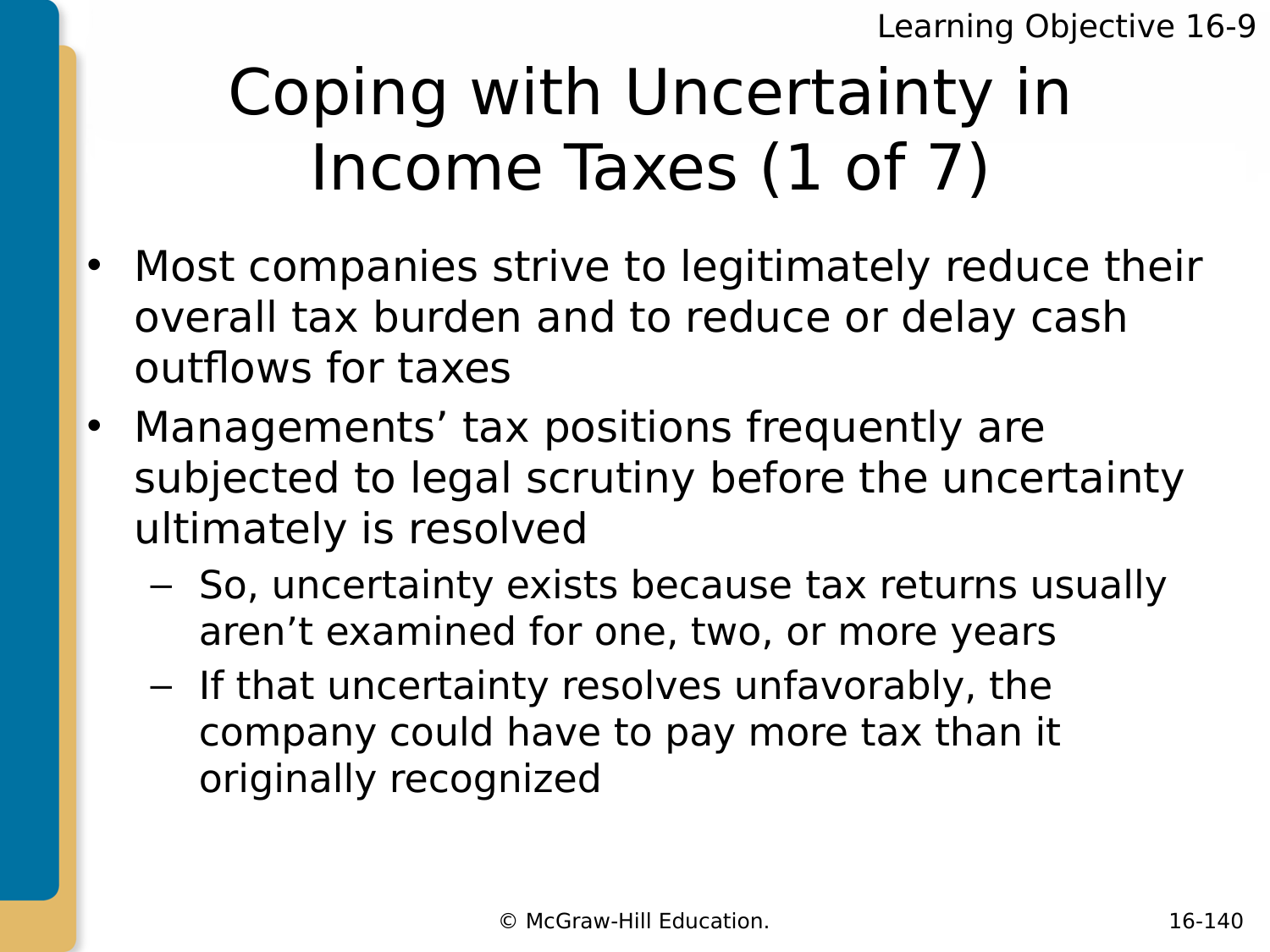

Learning Objective 16-9
# Coping with Uncertainty in Income Taxes (1 of 7)
Most companies strive to legitimately reduce their overall tax burden and to reduce or delay cash outflows for taxes
Managements’ tax positions frequently are subjected to legal scrutiny before the uncertainty ultimately is resolved
So, uncertainty exists because tax returns usually aren’t examined for one, two, or more years
If that uncertainty resolves unfavorably, the company could have to pay more tax than it originally recognized